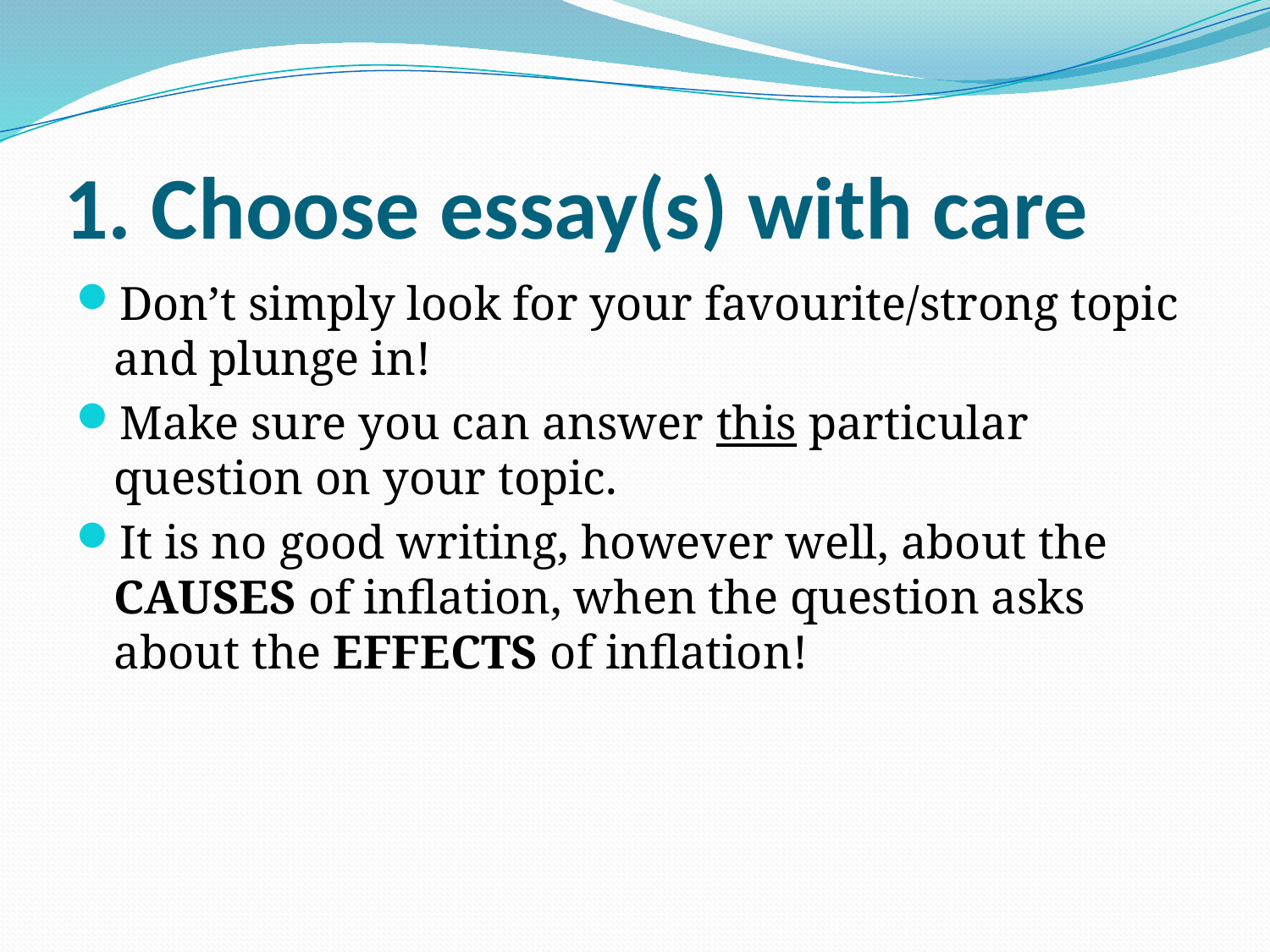

# 1. Choose essay(s) with care
Don’t simply look for your favourite/strong topic and plunge in!
Make sure you can answer this particular question on your topic.
It is no good writing, however well, about the CAUSES of inflation, when the question asks about the EFFECTS of inflation!